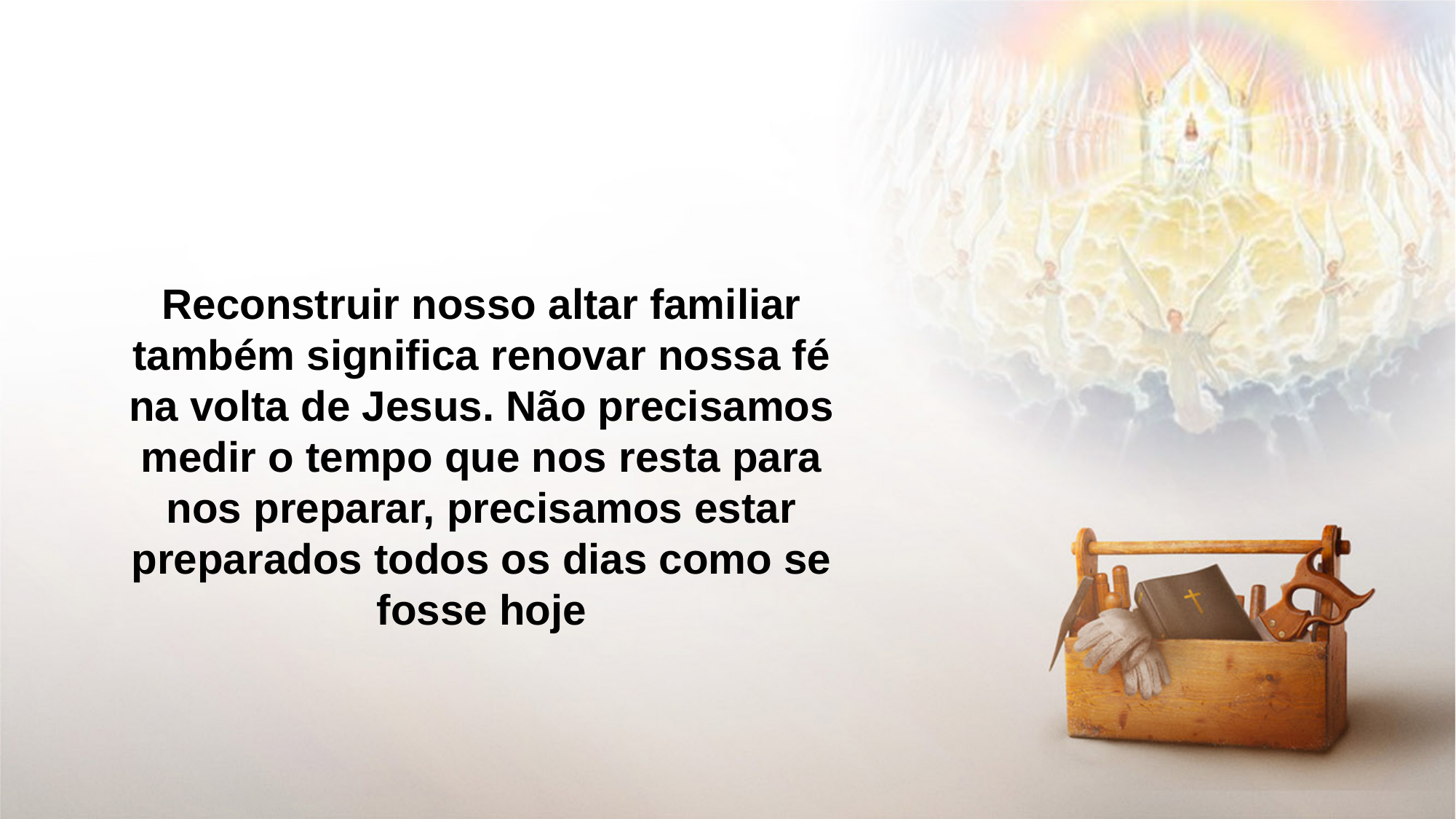

Reconstruir nosso altar familiar também significa renovar nossa fé na volta de Jesus. Não precisamos medir o tempo que nos resta para nos preparar, precisamos estar preparados todos os dias como se fosse hoje